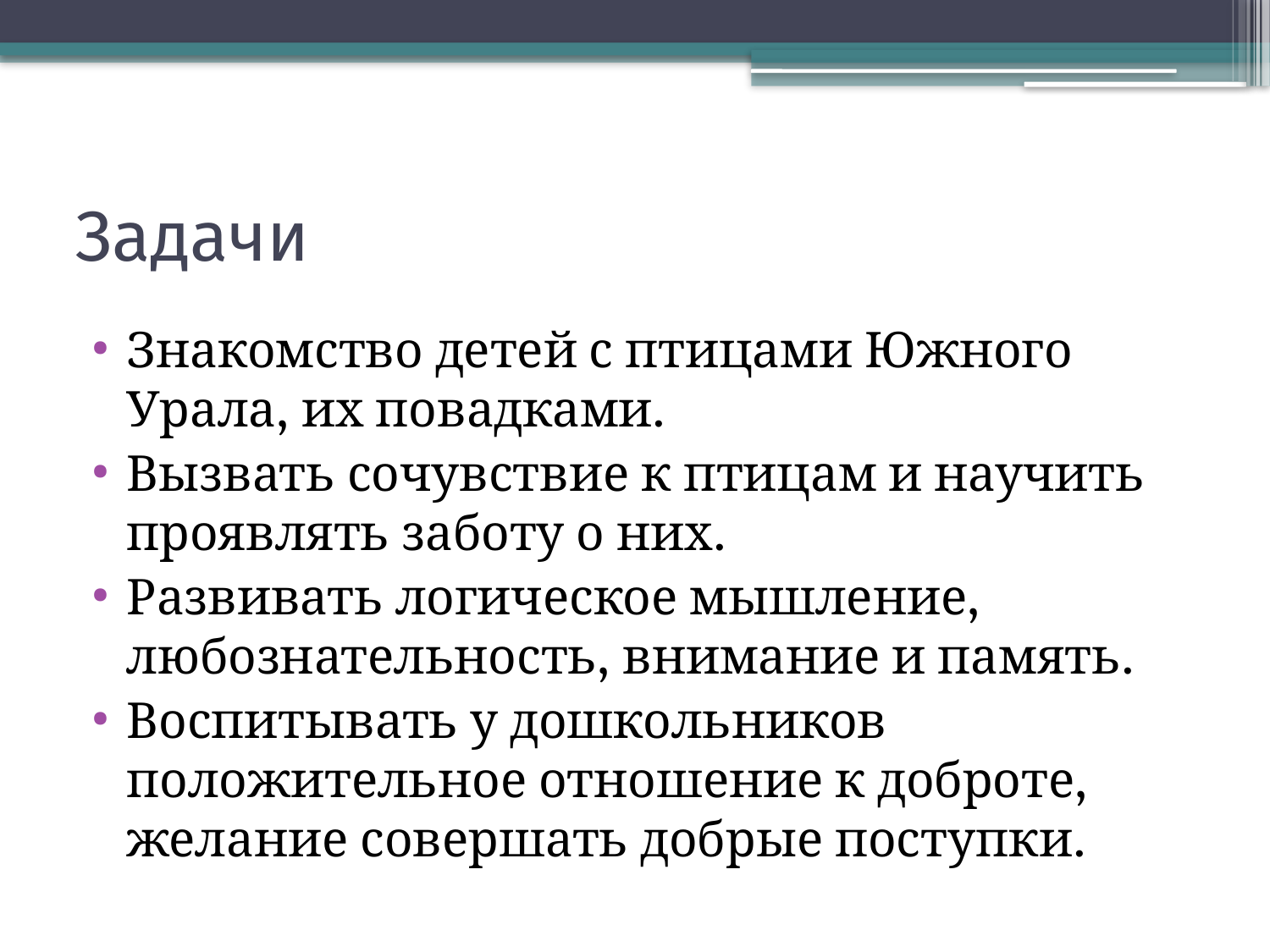

# Задачи
Знакомство детей с птицами Южного Урала, их повадками.
Вызвать сочувствие к птицам и научить проявлять заботу о них.
Развивать логическое мышление, любознательность, внимание и память.
Воспитывать у дошкольников положительное отношение к доброте, желание совершать добрые поступки.